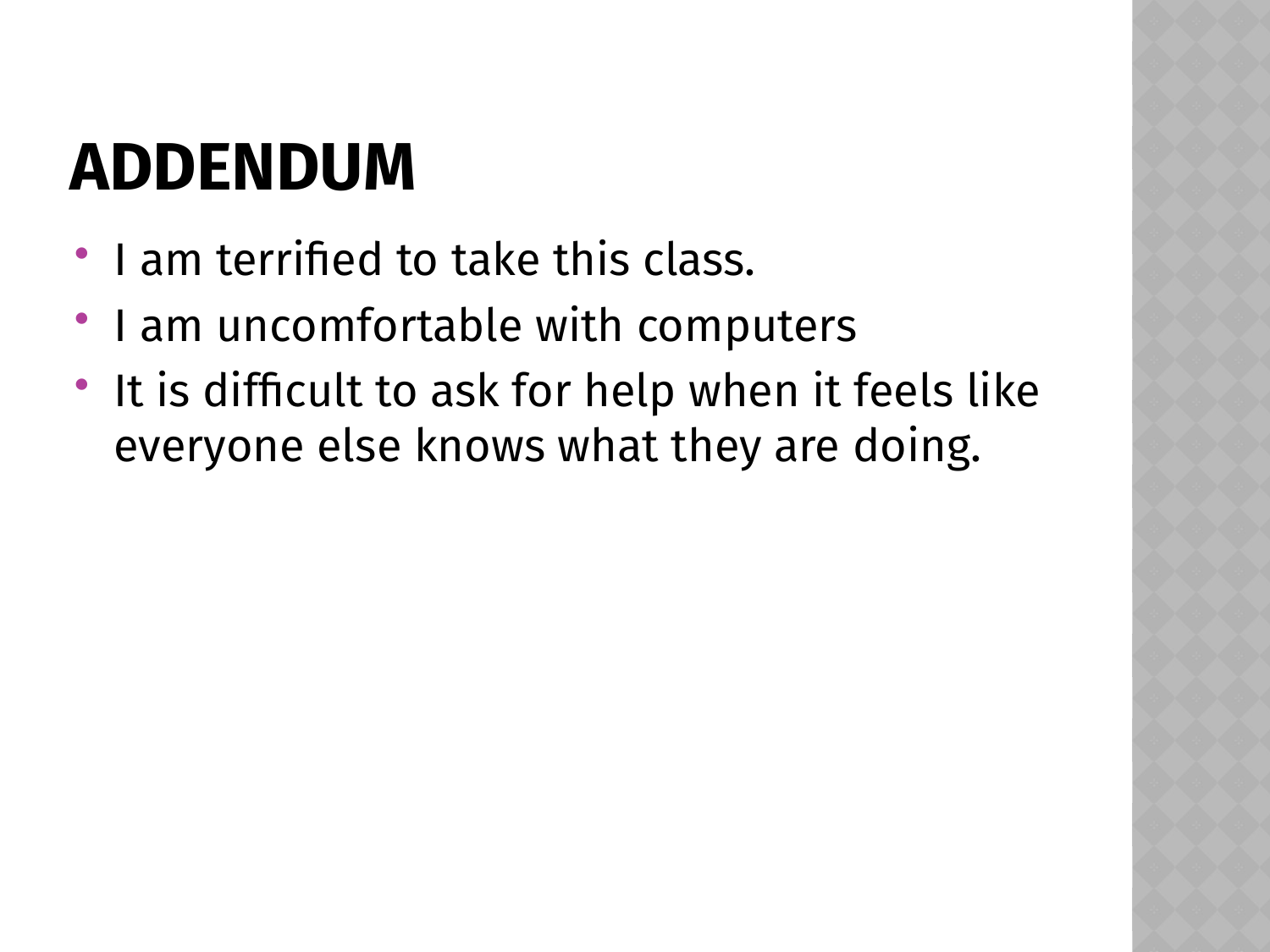

# Addendum
I am terrified to take this class.
I am uncomfortable with computers
It is difficult to ask for help when it feels like everyone else knows what they are doing.